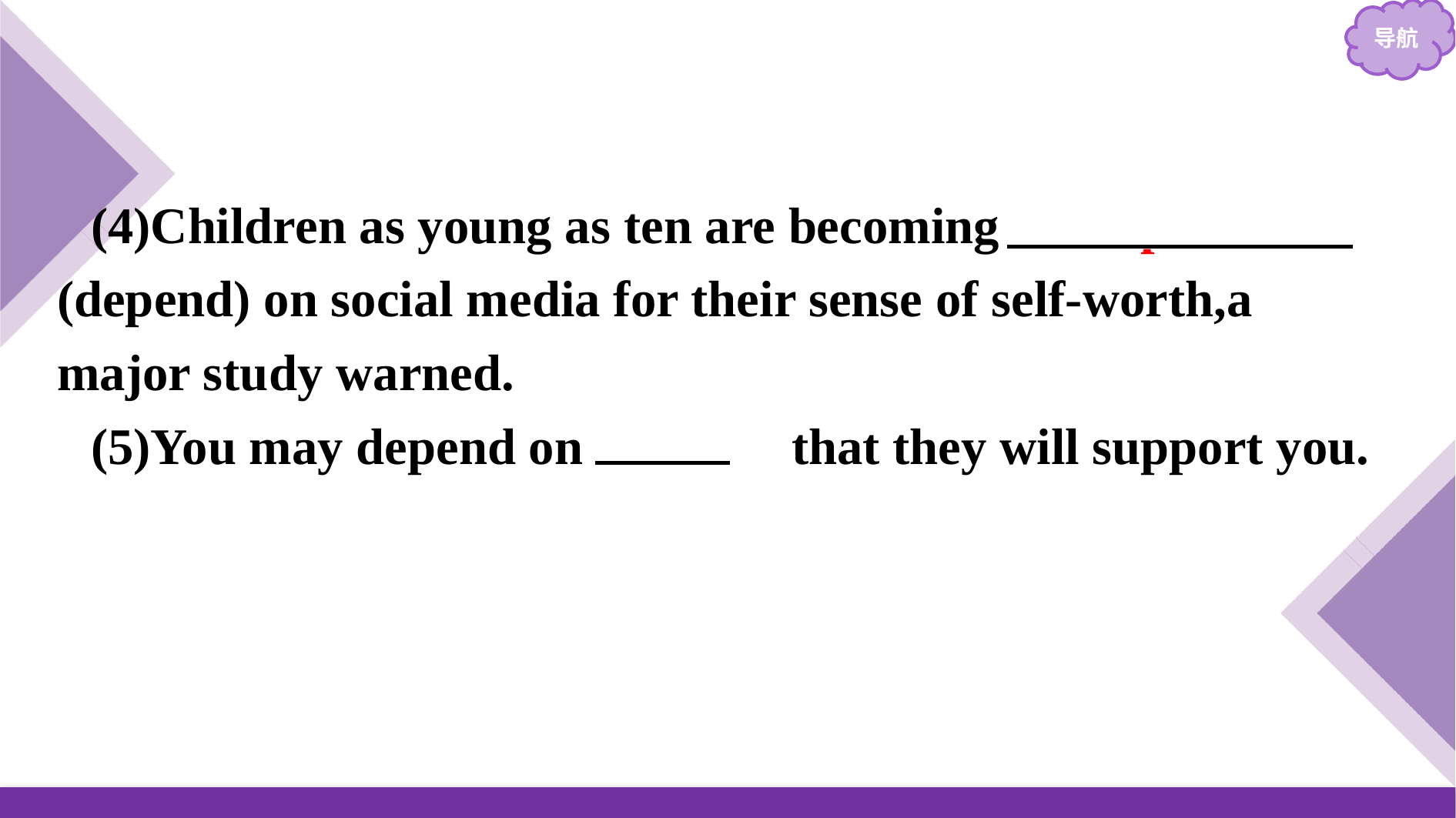

(4)Children as young as ten are becoming 　dependent　(depend) on social media for their sense of self-worth,a major study warned.
(5)You may depend on 　it　 that they will support you.